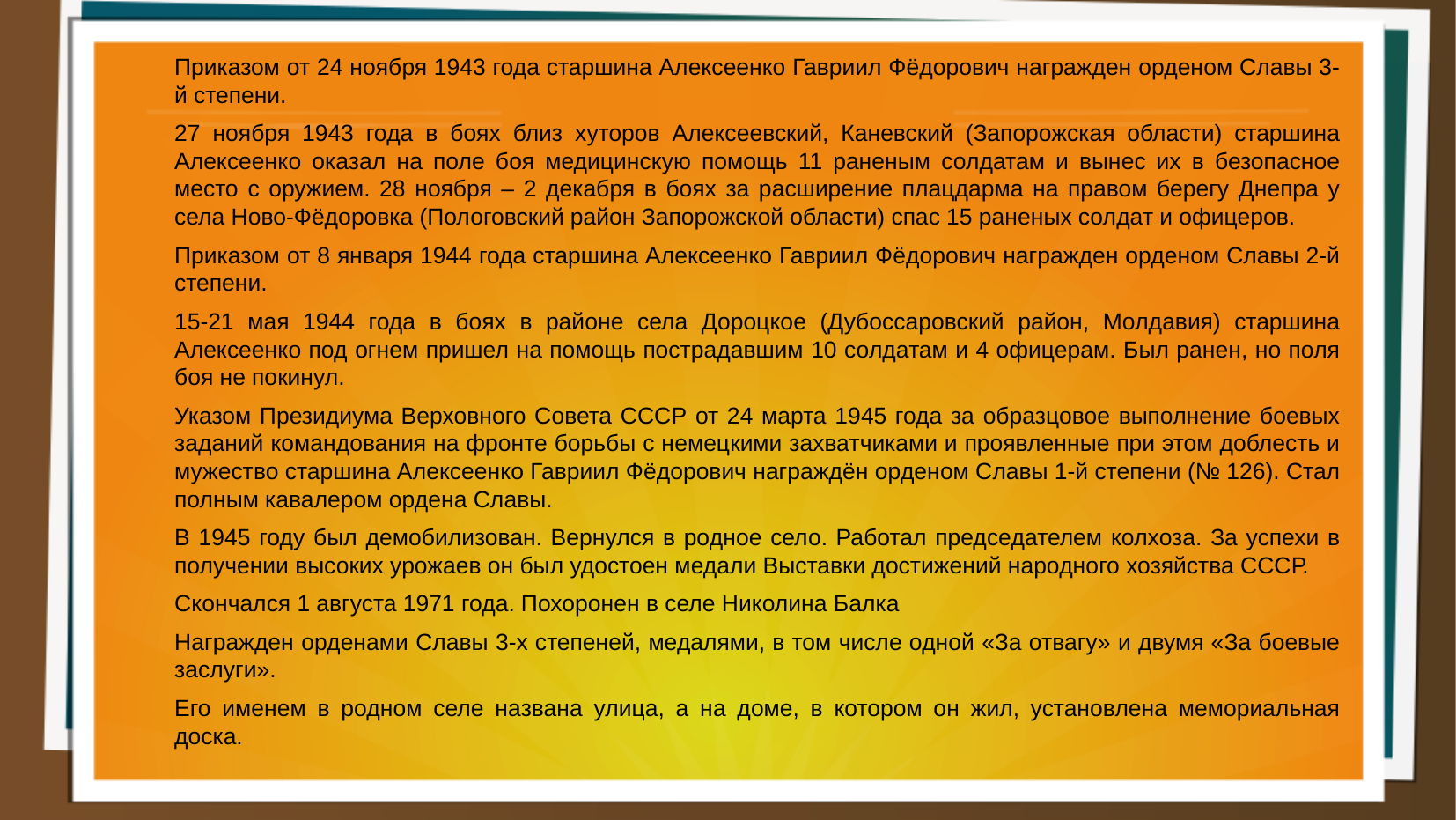

Приказом от 24 ноября 1943 года старшина Алексеенко Гавриил Фёдорович награжден орденом Славы 3-й степени.
	27 ноября 1943 года в боях близ хуторов Алексеевский, Каневский (Запорожская области) старшина Алексеенко оказал на поле боя медицинскую помощь 11 раненым солдатам и вынес их в безопасное место с оружием. 28 ноября – 2 декабря в боях за расширение плацдарма на правом берегу Днепра у села Ново-Фёдоровка (Пологовский район Запорожской области) спас 15 раненых солдат и офицеров.
	Приказом от 8 января 1944 года старшина Алексеенко Гавриил Фёдорович награжден орденом Славы 2-й степени.
	15-21 мая 1944 года в боях в районе села Дороцкое (Дубоссаровский район, Молдавия) старшина Алексеенко под огнем пришел на помощь пострадавшим 10 солдатам и 4 офицерам. Был ранен, но поля боя не покинул.
	Указом Президиума Верховного Совета СССР от 24 марта 1945 года за образцовое выполнение боевых заданий командования на фронте борьбы с немецкими захватчиками и проявленные при этом доблесть и мужество старшина Алексеенко Гавриил Фёдорович награждён орденом Славы 1-й степени (№ 126). Стал полным кавалером ордена Славы.
	В 1945 году был демобилизован. Вернулся в родное село. Работал председателем колхоза. За успехи в получении высоких урожаев он был удостоен медали Выставки достижений народного хозяйства СССР.
	Скончался 1 августа 1971 года. Похоронен в селе Николина Балка
	Награжден орденами Славы 3-х степеней, медалями, в том числе одной «За отвагу» и двумя «За боевые заслуги».
	Его именем в родном селе названа улица, а на доме, в котором он жил, установлена мемориальная доска.